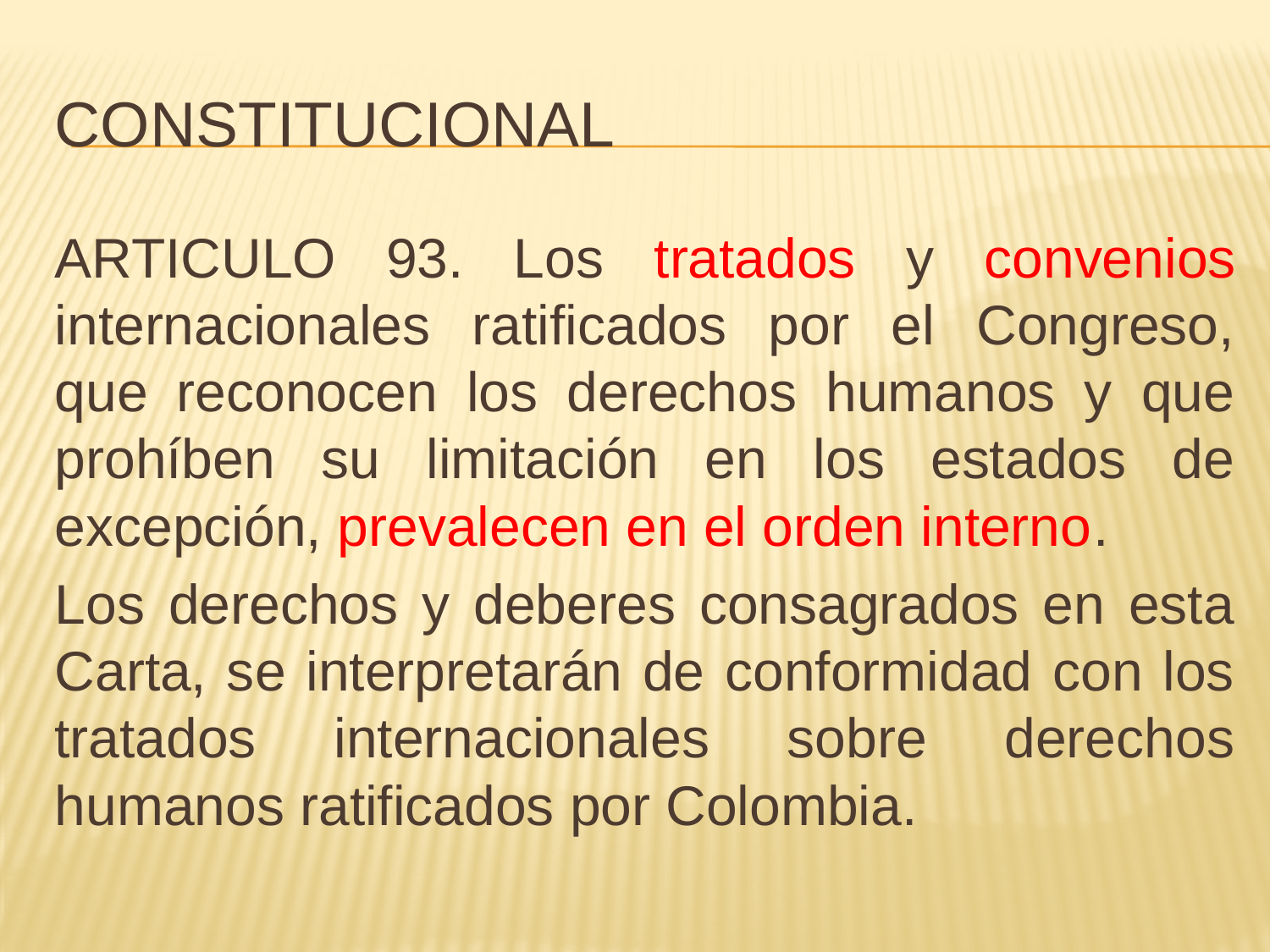

# constitucional
ARTICULO 93. Los tratados y convenios internacionales ratificados por el Congreso, que reconocen los derechos humanos y que prohíben su limitación en los estados de excepción, prevalecen en el orden interno.
Los derechos y deberes consagrados en esta Carta, se interpretarán de conformidad con los tratados internacionales sobre derechos humanos ratificados por Colombia.